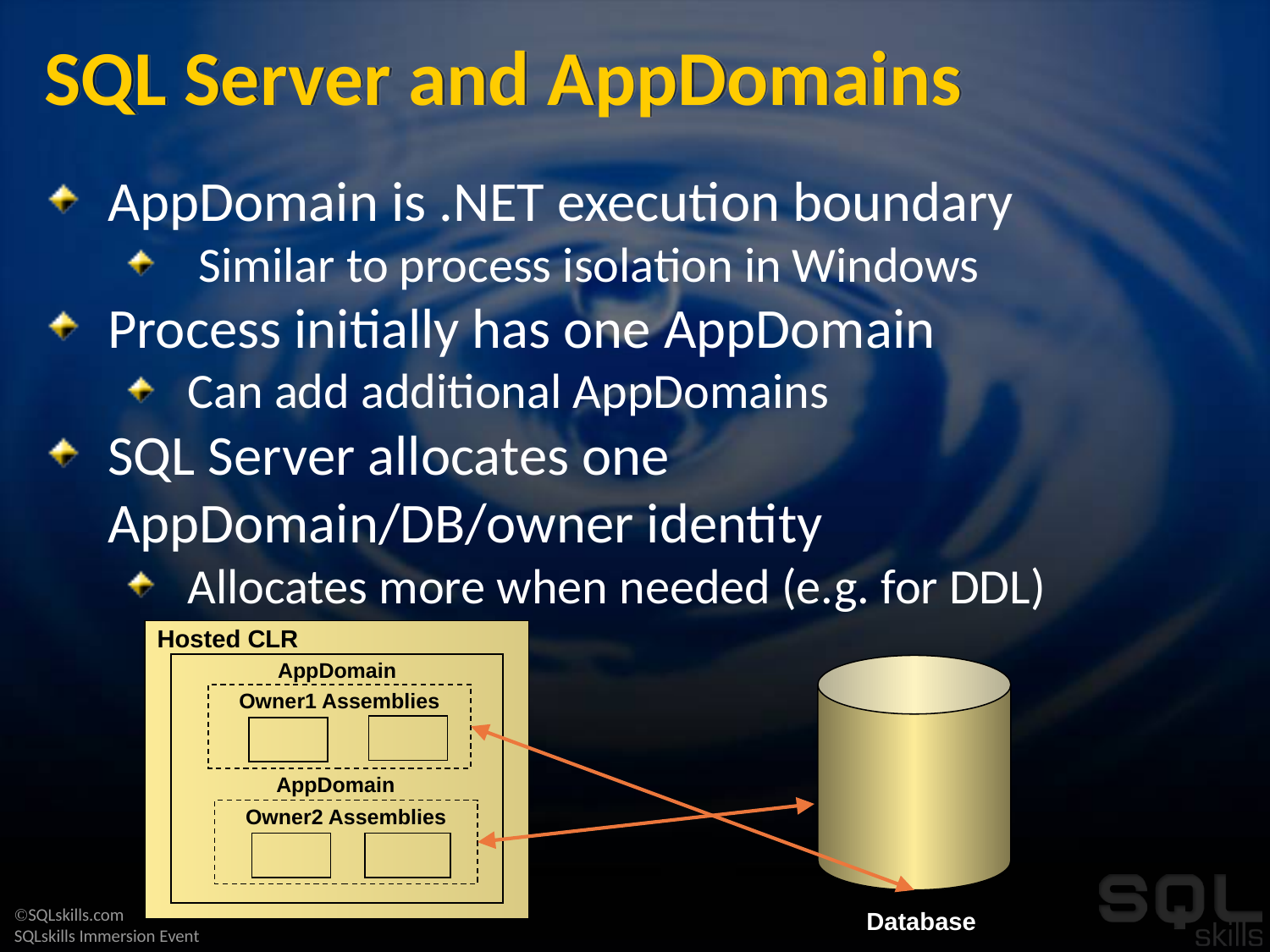

# SQL Server and AppDomains
AppDomain is .NET execution boundary
 Similar to process isolation in Windows
Process initially has one AppDomain
Can add additional AppDomains
SQL Server allocates one AppDomain/DB/owner identity
Allocates more when needed (e.g. for DDL)
Hosted CLR
AppDomain

Owner1 Assemblies

AppDomain
Owner2 Assemblies

Database